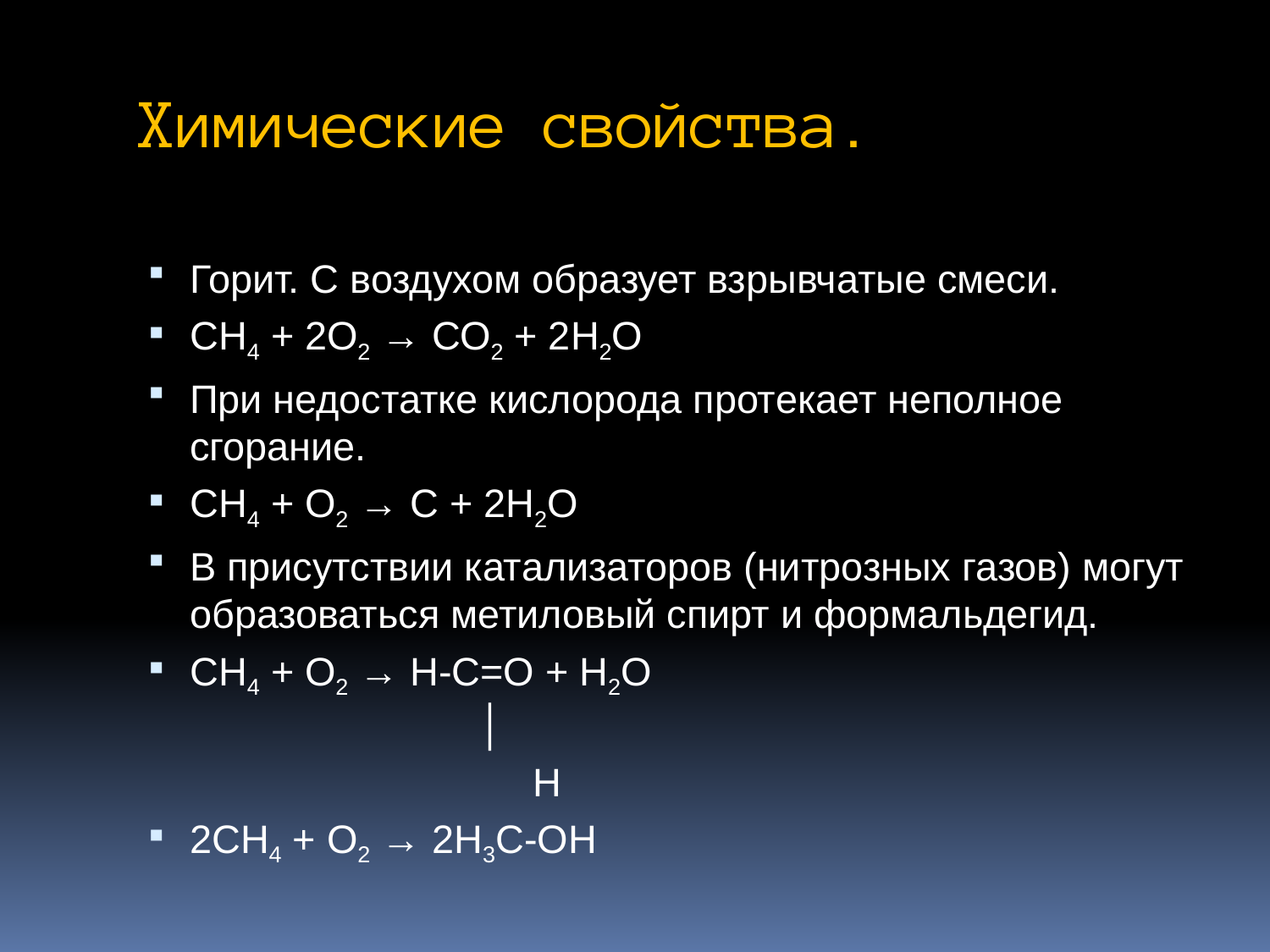

# Химические свойства.
Горит. С воздухом образует взрывчатые смеси.
СН4 + 2О2 → СО2 + 2Н2О
При недостатке кислорода протекает неполное сгорание.
СН4 + О2 → С + 2Н2О
В присутствии катализаторов (нитрозных газов) могут образоваться метиловый спирт и формальдегид.
СН4 + О2 → Н-С=О + Н2О
		         │
                                   Н
2СН4 + О2 → 2Н3С-ОН